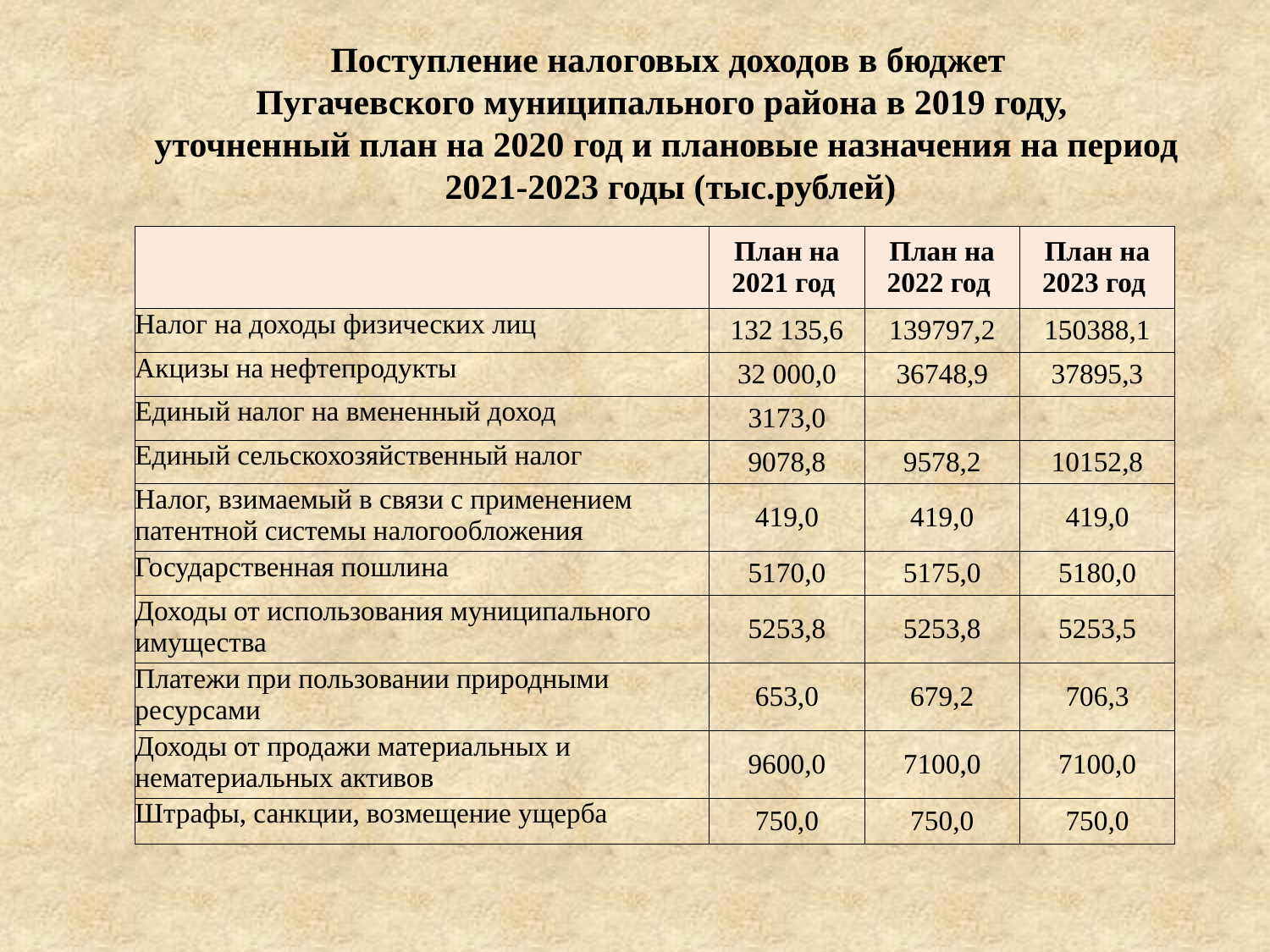

Поступление налоговых доходов в бюджет
Пугачевского муниципального района в 2019 году,
уточненный план на 2020 год и плановые назначения на период
 2021-2023 годы (тыс.рублей)

|  | План на 2021 год | План на 2022 год | План на 2023 год |
| --- | --- | --- | --- |
| Налог на доходы физических лиц | 132 135,6 | 139797,2 | 150388,1 |
| Акцизы на нефтепродукты | 32 000,0 | 36748,9 | 37895,3 |
| Единый налог на вмененный доход | 3173,0 |  |  |
| Единый сельскохозяйственный налог | 9078,8 | 9578,2 | 10152,8 |
| Налог, взимаемый в связи с применением патентной системы налогообложения | 419,0 | 419,0 | 419,0 |
| Государственная пошлина | 5170,0 | 5175,0 | 5180,0 |
| Доходы от использования муниципального имущества | 5253,8 | 5253,8 | 5253,5 |
| Платежи при пользовании природными ресурсами | 653,0 | 679,2 | 706,3 |
| Доходы от продажи материальных и нематериальных активов | 9600,0 | 7100,0 | 7100,0 |
| Штрафы, санкции, возмещение ущерба | 750,0 | 750,0 | 750,0 |